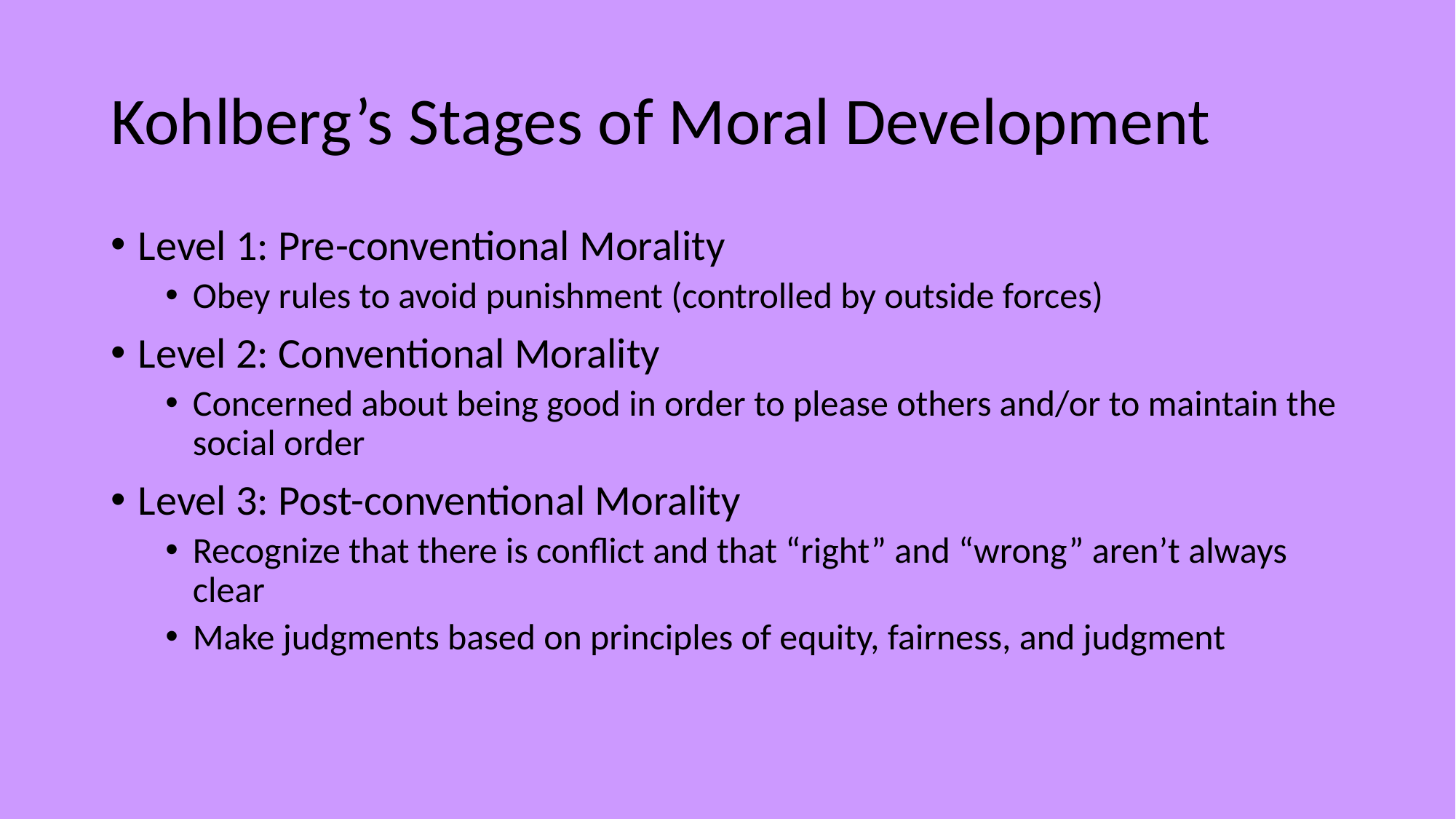

# Kohlberg’s Stages of Moral Development
Level 1: Pre-conventional Morality
Obey rules to avoid punishment (controlled by outside forces)
Level 2: Conventional Morality
Concerned about being good in order to please others and/or to maintain the social order
Level 3: Post-conventional Morality
Recognize that there is conflict and that “right” and “wrong” aren’t always clear
Make judgments based on principles of equity, fairness, and judgment